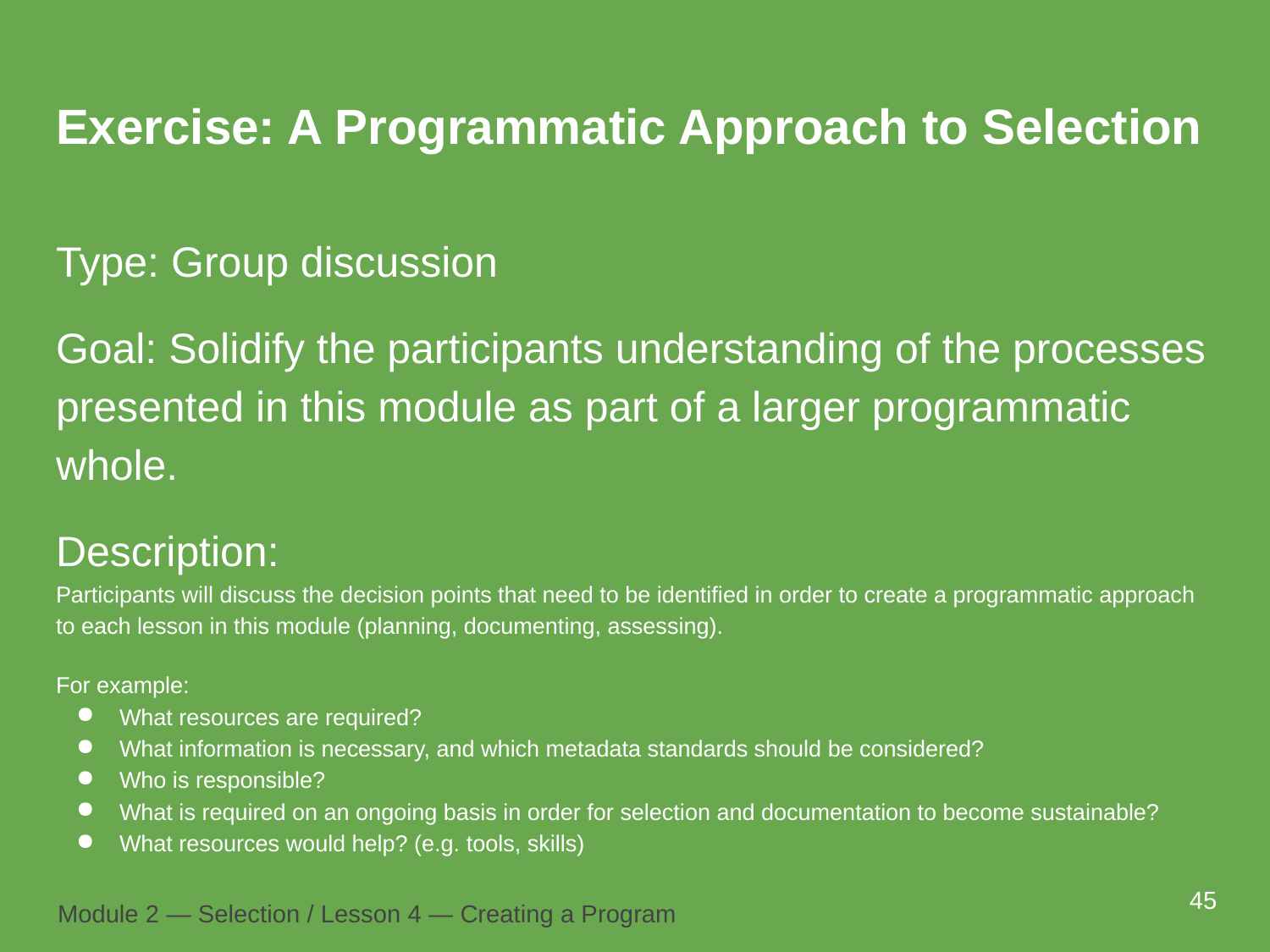

# Exercise: A Programmatic Approach to Selection
Type: Group discussion
Goal: Solidify the participants understanding of the processes presented in this module as part of a larger programmatic whole.
Description:
Participants will discuss the decision points that need to be identified in order to create a programmatic approach to each lesson in this module (planning, documenting, assessing).
For example:
What resources are required?
What information is necessary, and which metadata standards should be considered?
Who is responsible?
What is required on an ongoing basis in order for selection and documentation to become sustainable?
What resources would help? (e.g. tools, skills)

45
Module 2 — Selection / Lesson 4 — Creating a Program